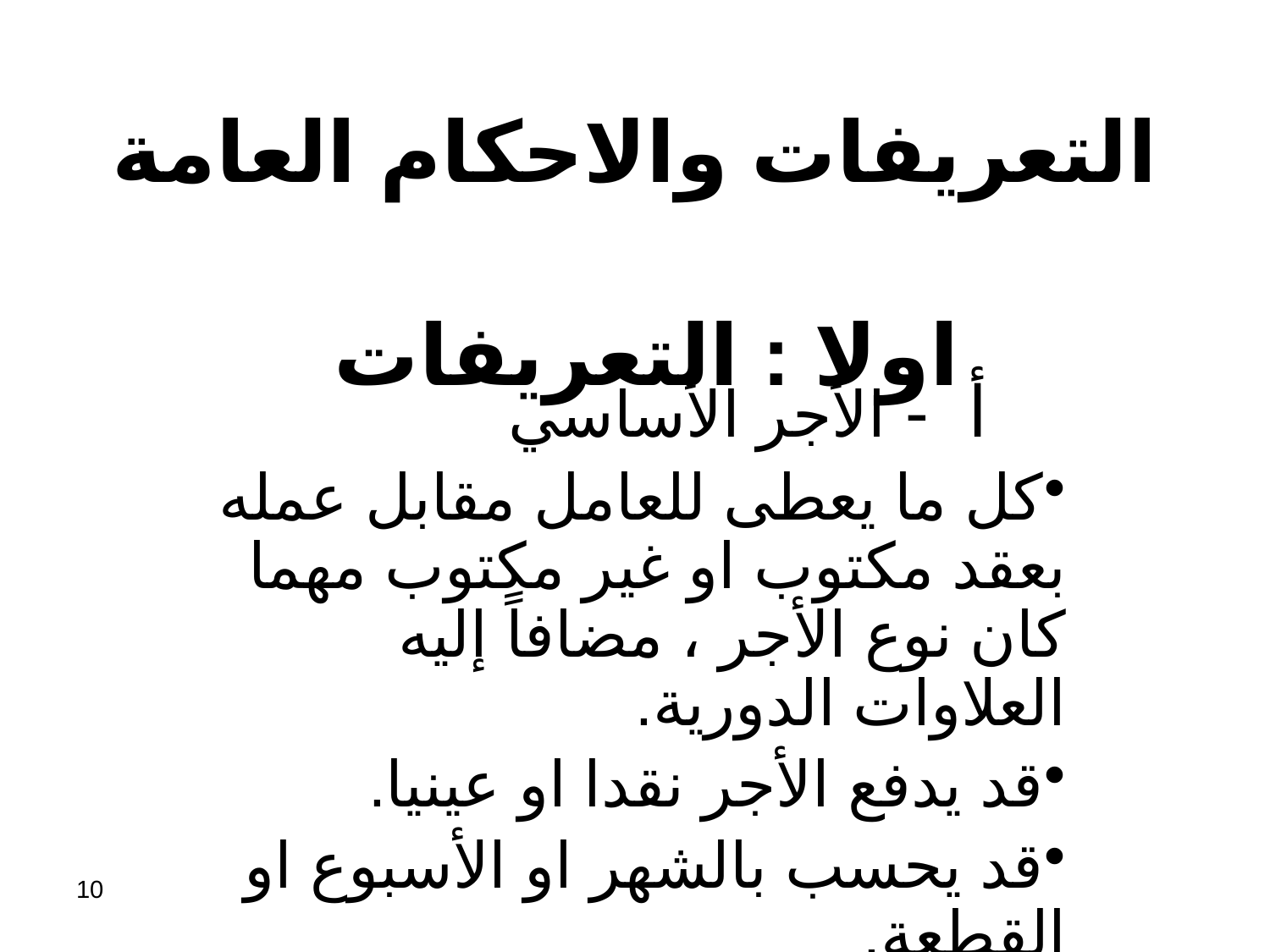

# التعريفات والاحكام العامة اولا : التعريفات
    أ  - الأجر الأساسي
كل ما يعطى للعامل مقابل عمله بعقد مكتوب او غير مكتوب مهما كان نوع الأجر ، مضافاً إليه العلاوات الدورية.
قد يدفع الأجر نقدا او عينيا.
قد يحسب بالشهر او الأسبوع او القطعة.

10